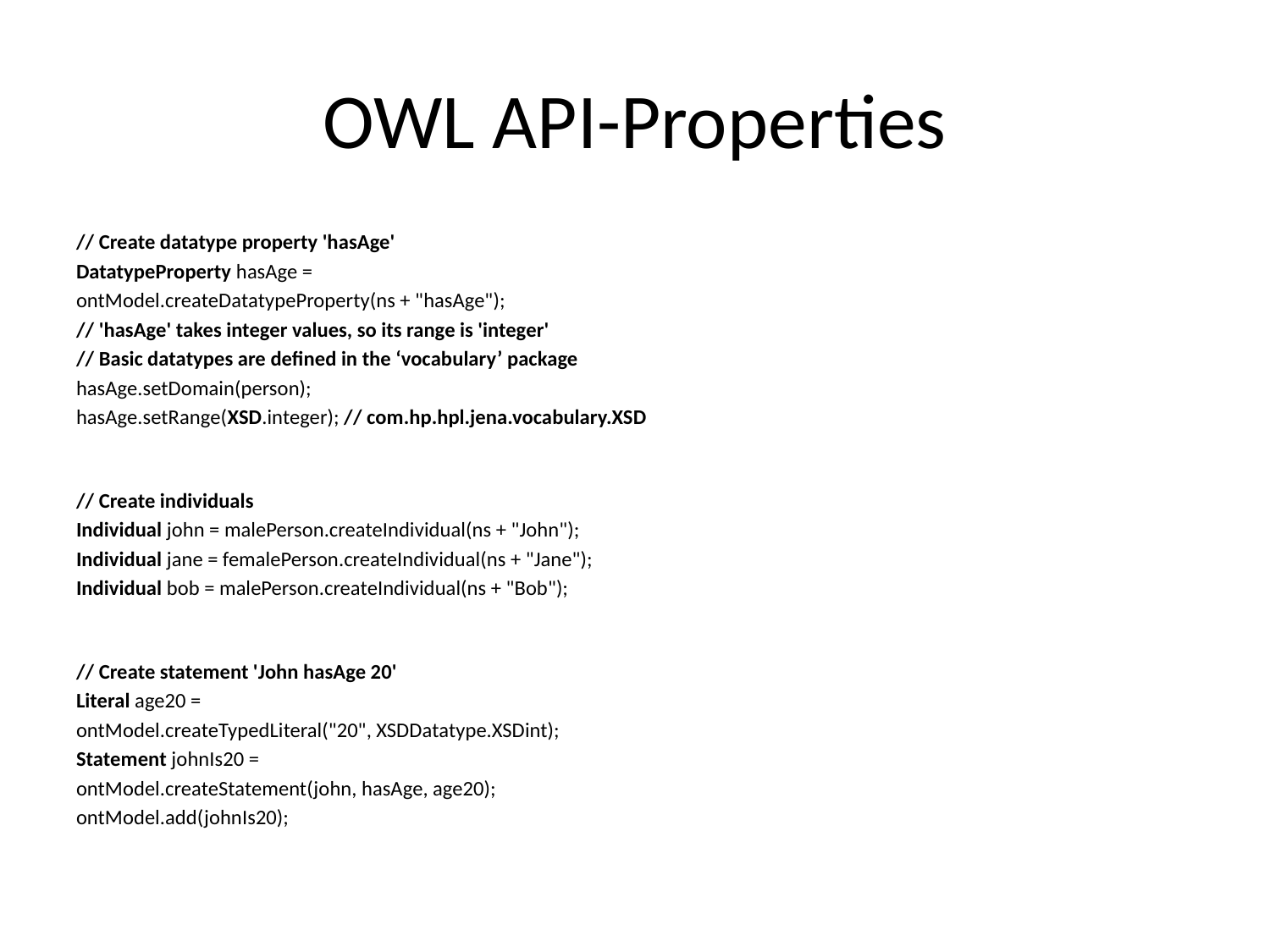

# OWL API-Properties
// Create datatype property 'hasAge'
DatatypeProperty hasAge =
ontModel.createDatatypeProperty(ns + "hasAge");
// 'hasAge' takes integer values, so its range is 'integer'
// Basic datatypes are defined in the ‘vocabulary’ package
hasAge.setDomain(person);
hasAge.setRange(XSD.integer); // com.hp.hpl.jena.vocabulary.XSD

// Create individuals
Individual john = malePerson.createIndividual(ns + "John");
Individual jane = femalePerson.createIndividual(ns + "Jane");
Individual bob = malePerson.createIndividual(ns + "Bob");

// Create statement 'John hasAge 20'
Literal age20 =
ontModel.createTypedLiteral("20", XSDDatatype.XSDint);
Statement johnIs20 =
ontModel.createStatement(john, hasAge, age20);
ontModel.add(johnIs20);